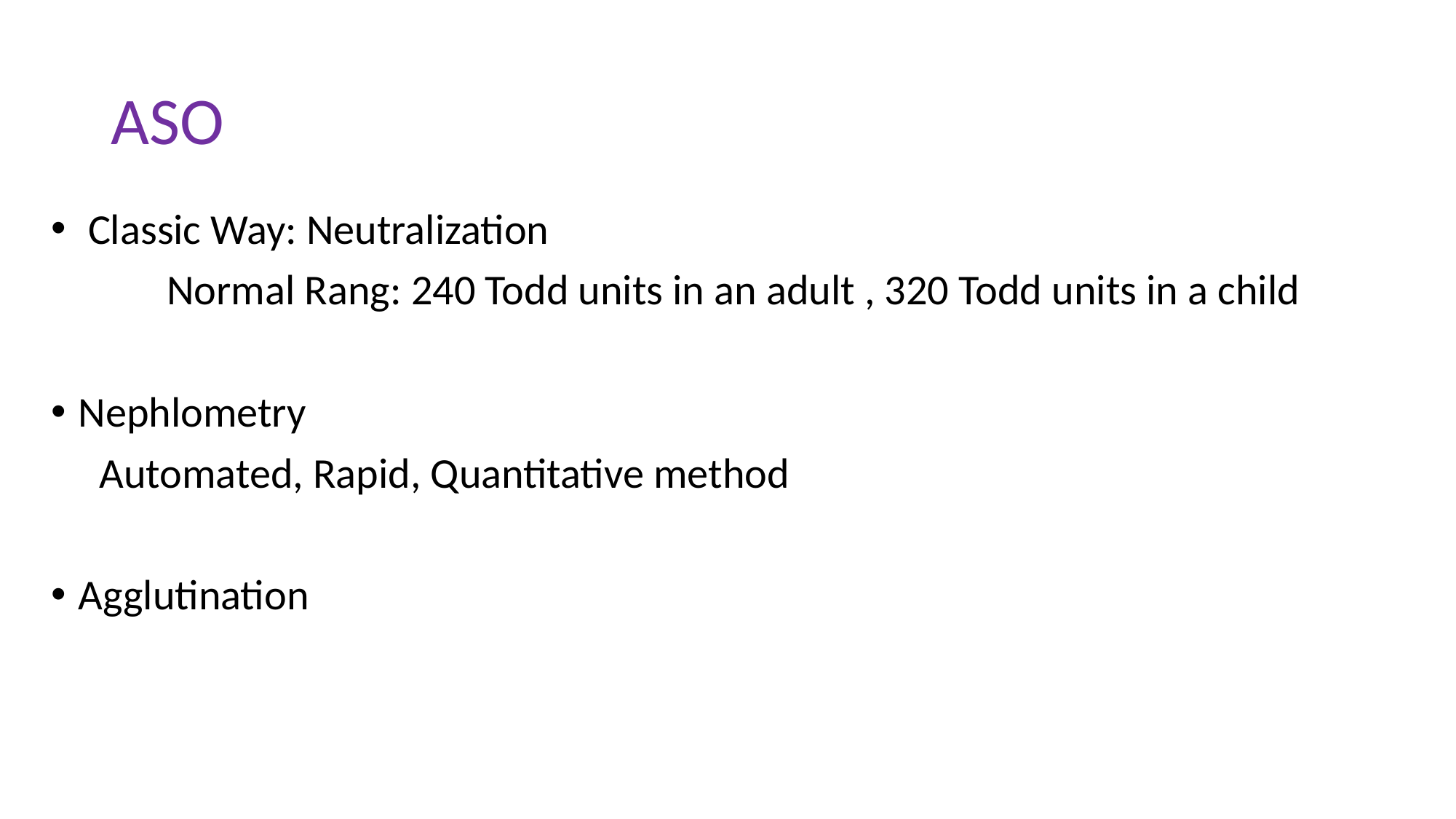

# ASO
 Classic Way: Neutralization
            Normal Rang: 240 Todd units in an adult , 320 Todd units in a child

Nephlometry
     Automated, Rapid, Quantitative method

Agglutination